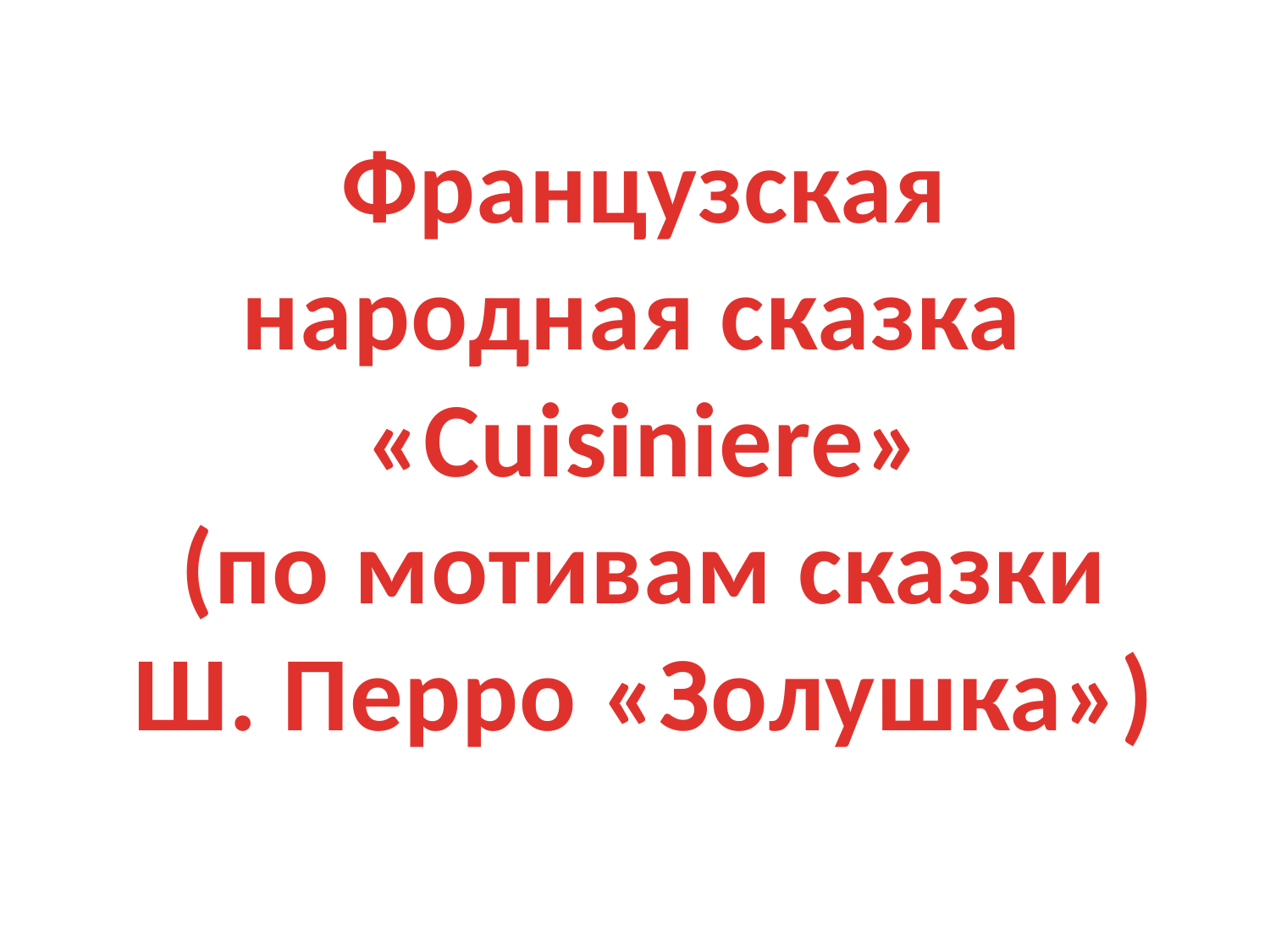

# Французская народная сказка  «Cuisiniere» (по мотивам сказки Ш. Перро «Золушка»)